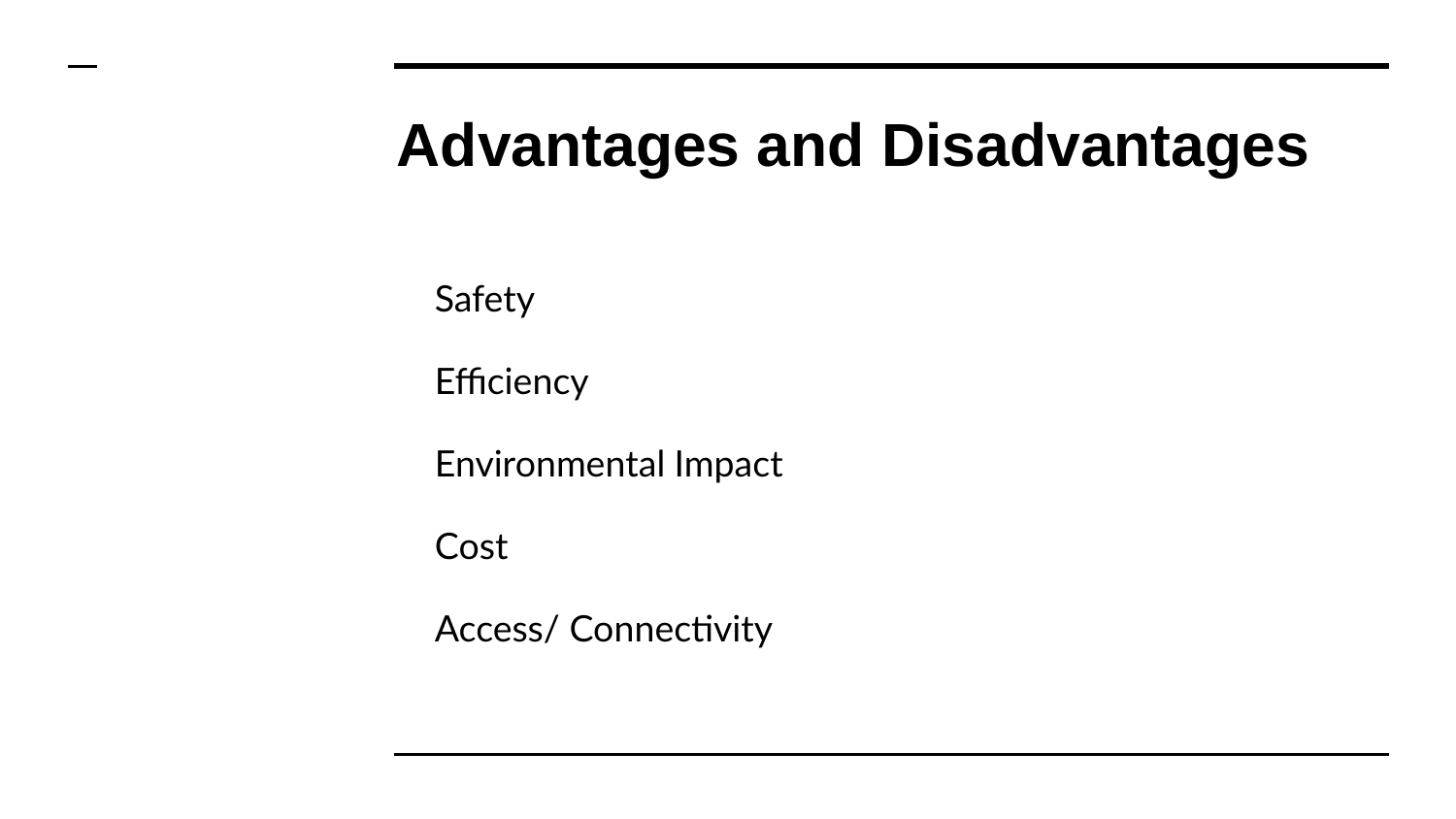

# Advantages and Disadvantages

Safety
Efficiency
Environmental Impact
Cost
Access/ Connectivity